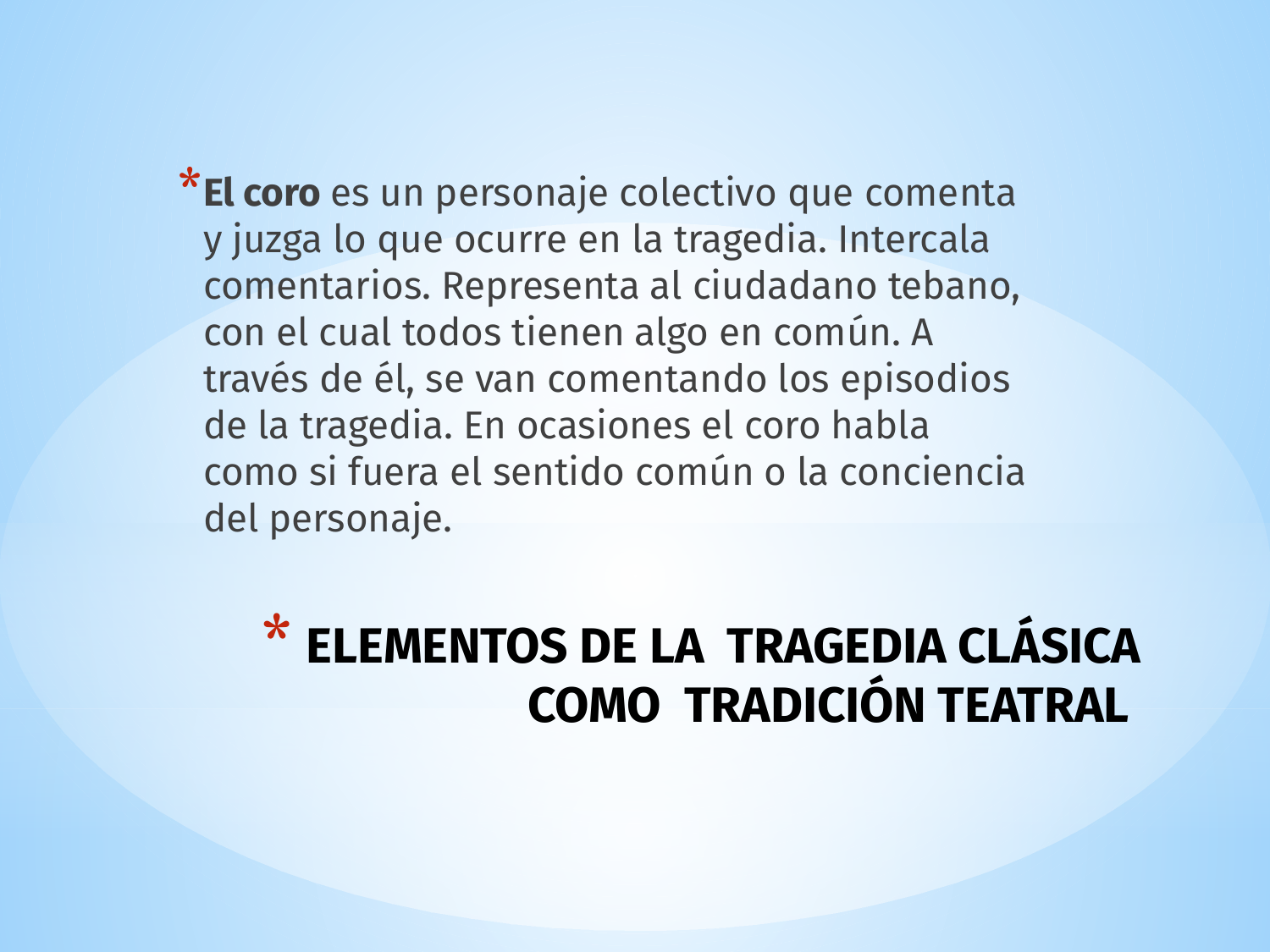

El coro es un personaje colectivo que comenta y juzga lo que ocurre en la tragedia. Intercala comentarios. Representa al ciudadano tebano, con el cual todos tienen algo en común. A través de él, se van comentando los episodios de la tragedia. En ocasiones el coro habla como si fuera el sentido común o la conciencia del personaje.

# ELEMENTOS DE LA  TRAGEDIA CLÁSICA COMO  TRADICIÓN TEATRAL